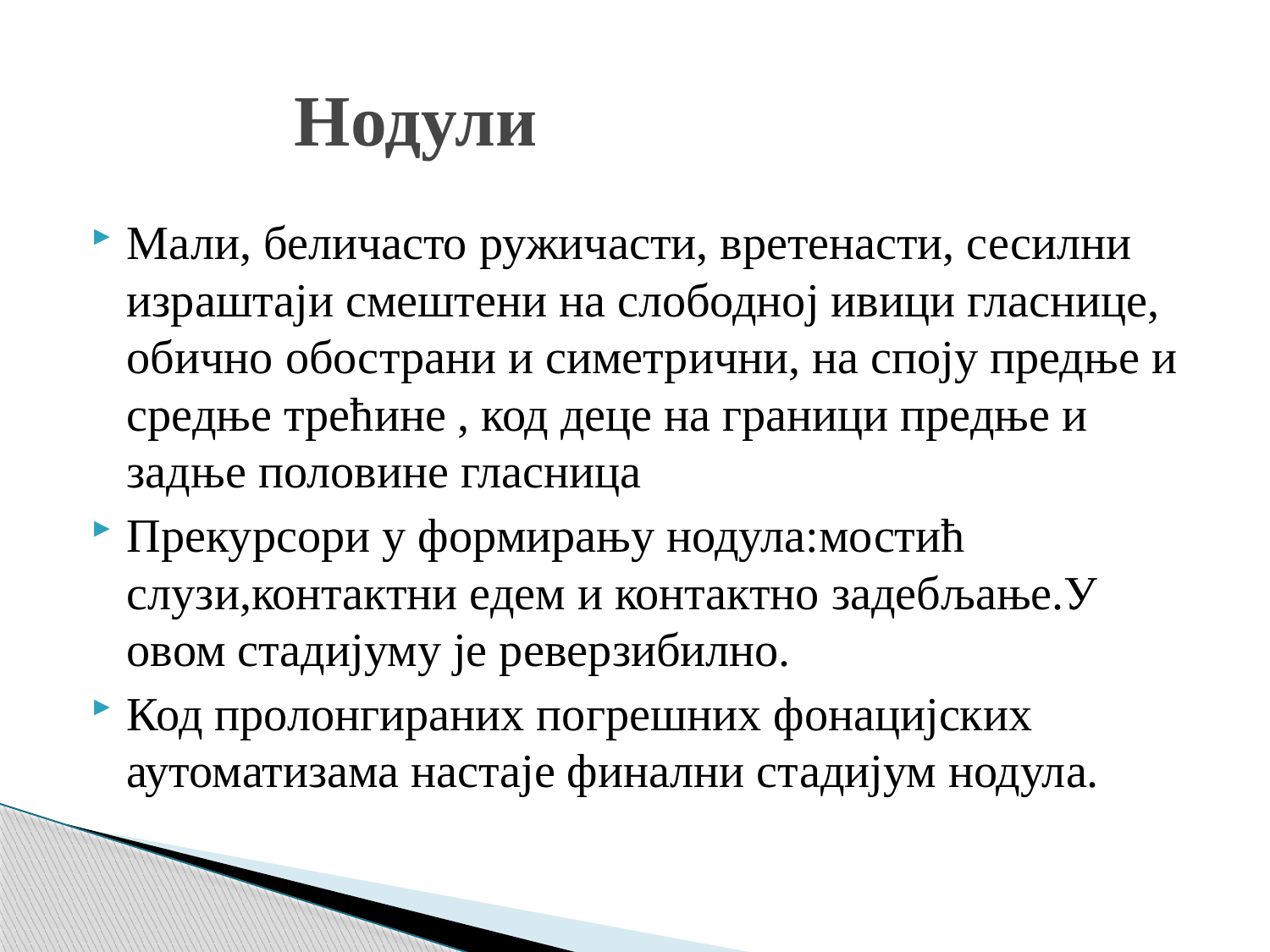

# Нодули
Мали, беличасто ружичасти, вретенасти, сесилни израштаји смештени на слободној ивици гласнице, обично обострани и симетрични, на споју предње и средње трећине , код деце на граници предње и задње половине гласница
Прекурсори у формирању нодула:мостић слузи,контактни едем и контактно задебљање.У овом стадијуму је реверзибилно.
Код пролонгираних погрешних фонацијских аутоматизама настаје финални стадијум нодула.